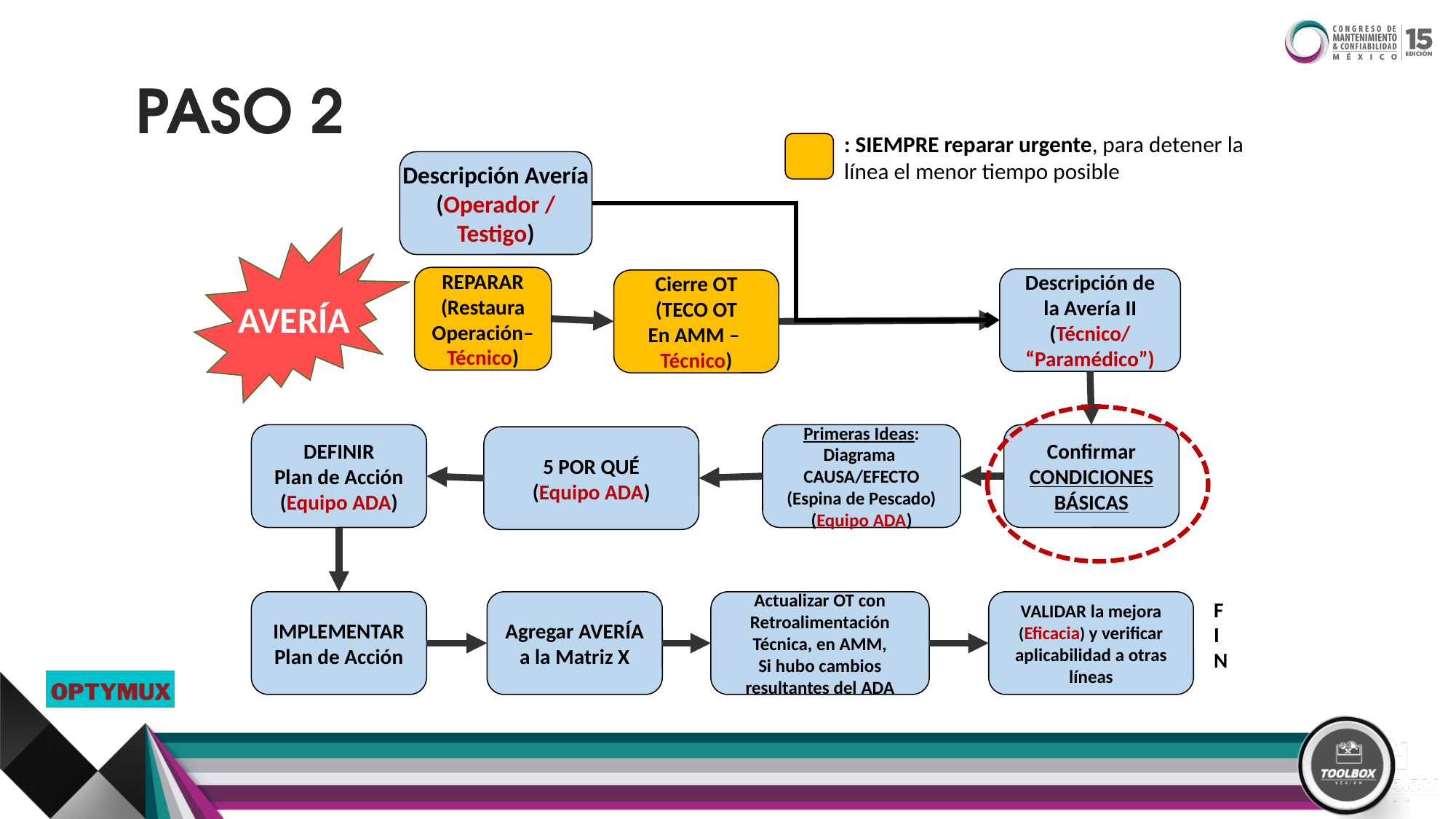

PASO 2
: SIEMPRE reparar urgente, para detener la línea el menor tiempo posible

Descripción Avería
(Operador /
Testigo)
AVERÍA
REPARAR
(Restaura
Operación–
Técnico)
Descripción de
la Avería II
(Técnico/
“Paramédico”)
Cierre OT
(TECO OT
En AMM –
Técnico)

DEFINIR
Plan de Acción
(Equipo ADA)
Primeras Ideas:
Diagrama
CAUSA/EFECTO
(Espina de Pescado)
(Equipo ADA)
Confirmar CONDICIONES BÁSICAS
5 POR QUÉ
(Equipo ADA)
IMPLEMENTAR
Plan de Acción
Agregar AVERÍA
a la Matriz X
Actualizar OT con
Retroalimentación
Técnica, en AMM,
Si hubo cambios
resultantes del ADA
VALIDAR la mejora (Eficacia) y verificar aplicabilidad a otras líneas
FIN